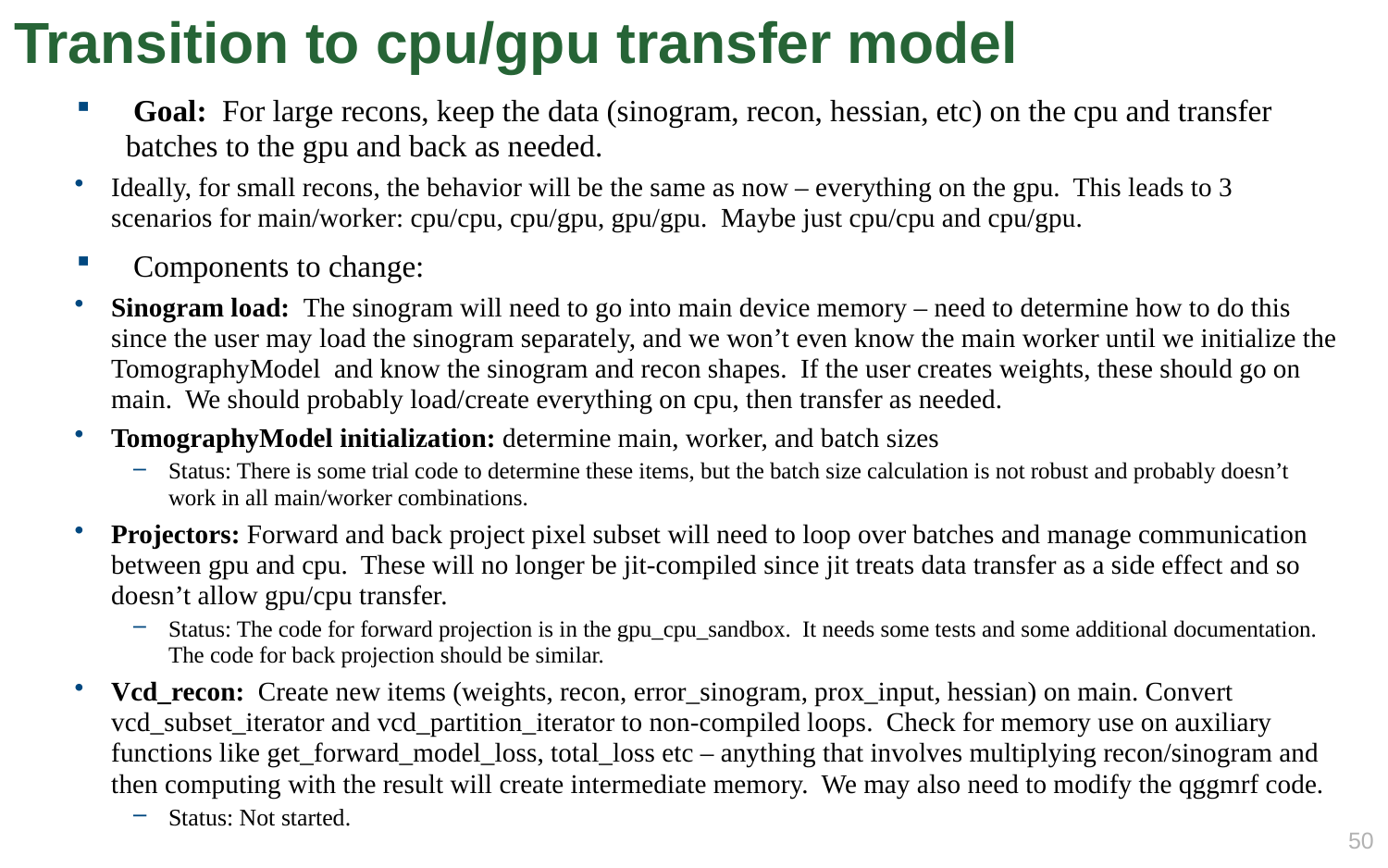

# Transition to cpu/gpu transfer model
 Goal:  For large recons, keep the data (sinogram, recon, hessian, etc) on the cpu and transfer batches to the gpu and back as needed.
Ideally, for small recons, the behavior will be the same as now – everything on the gpu.  This leads to 3 scenarios for main/worker: cpu/cpu, cpu/gpu, gpu/gpu.  Maybe just cpu/cpu and cpu/gpu.
 Components to change:
Sinogram load:  The sinogram will need to go into main device memory – need to determine how to do this since the user may load the sinogram separately, and we won’t even know the main worker until we initialize the TomographyModel  and know the sinogram and recon shapes.  If the user creates weights, these should go on main.  We should probably load/create everything on cpu, then transfer as needed.
TomographyModel initialization: determine main, worker, and batch sizes
Status: There is some trial code to determine these items, but the batch size calculation is not robust and probably doesn’t work in all main/worker combinations.
Projectors: Forward and back project pixel subset will need to loop over batches and manage communication between gpu and cpu.  These will no longer be jit-compiled since jit treats data transfer as a side effect and so doesn’t allow gpu/cpu transfer.
Status: The code for forward projection is in the gpu_cpu_sandbox.  It needs some tests and some additional documentation.  The code for back projection should be similar.
Vcd_recon:  Create new items (weights, recon, error_sinogram, prox_input, hessian) on main. Convert vcd_subset_iterator and vcd_partition_iterator to non-compiled loops.  Check for memory use on auxiliary functions like get_forward_model_loss, total_loss etc – anything that involves multiplying recon/sinogram and then computing with the result will create intermediate memory.  We may also need to modify the qggmrf code.
Status: Not started.
50